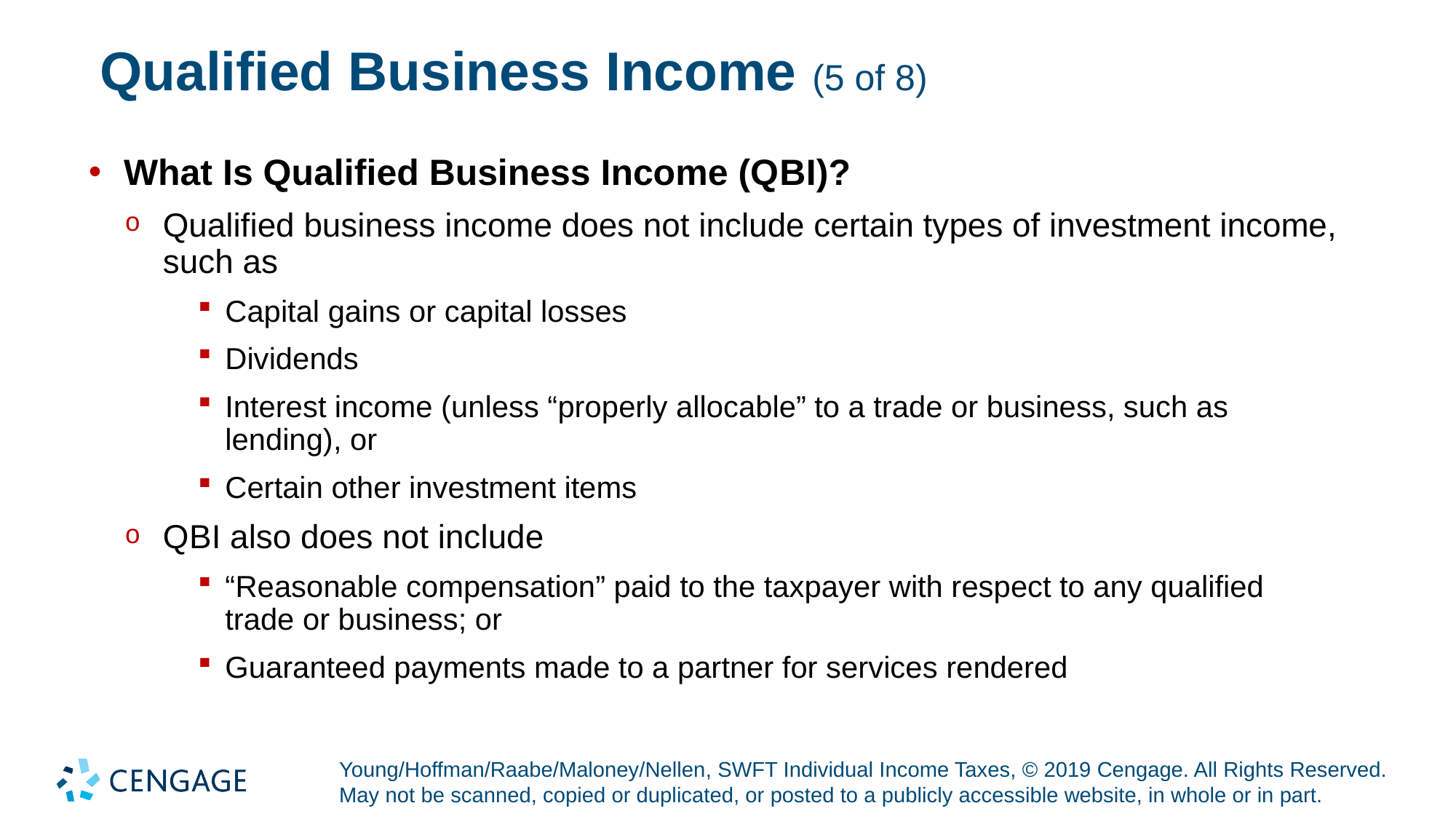

# Qualified Business Income (5 of 8)
What Is Qualified Business Income (Q B I)?
Qualified business income does not include certain types of investment income, such as
Capital gains or capital losses
Dividends
Interest income (unless “properly allocable” to a trade or business, such as lending), or
Certain other investment items
Q B I also does not include
“Reasonable compensation” paid to the taxpayer with respect to any qualified trade or business; or
Guaranteed payments made to a partner for services rendered